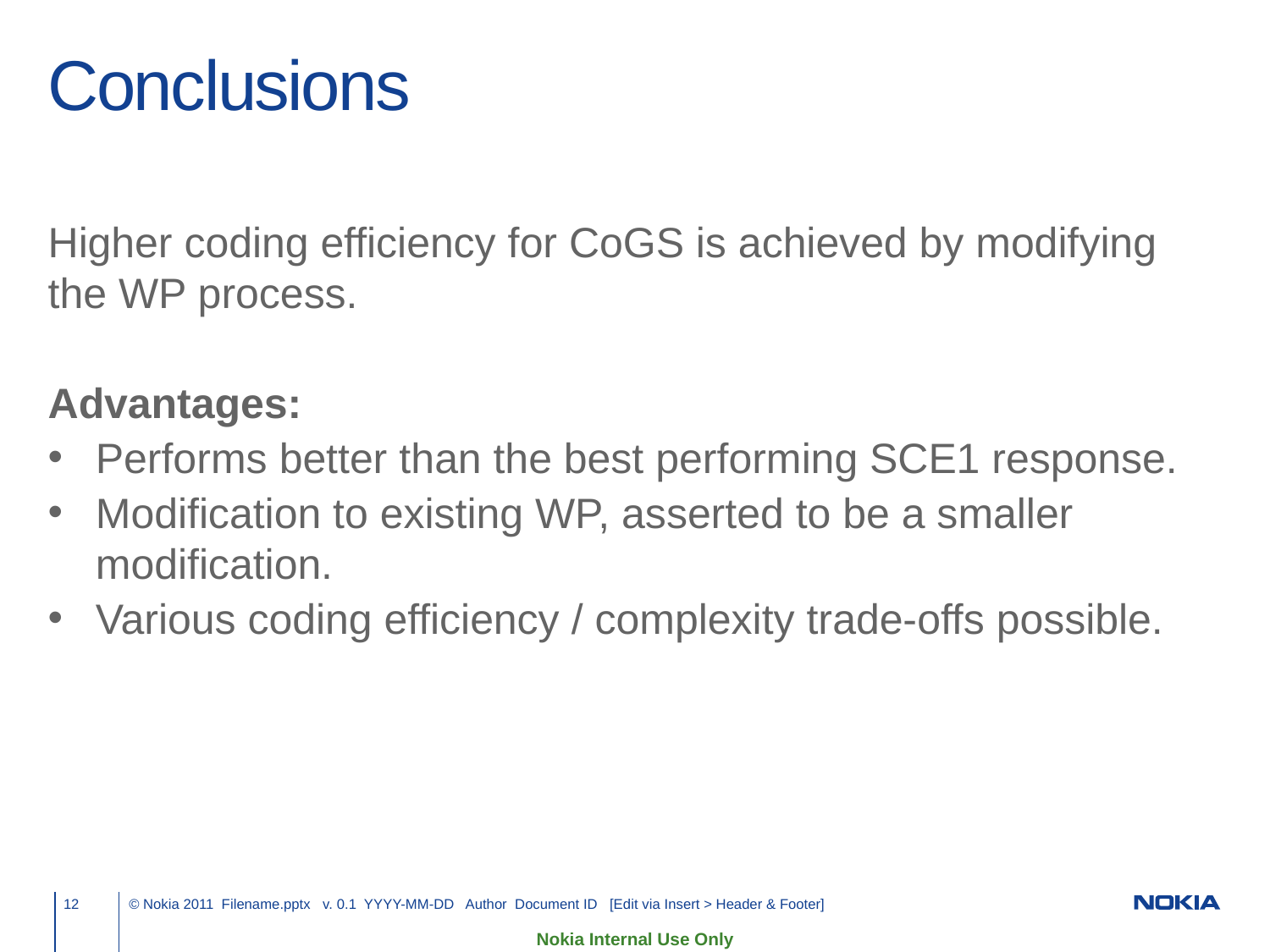

# Conclusions
Higher coding efficiency for CoGS is achieved by modifying the WP process.

Advantages:
Performs better than the best performing SCE1 response.
Modification to existing WP, asserted to be a smaller modification.
Various coding efficiency / complexity trade-offs possible.
12
© Nokia 2011  Filename.pptx   v. 0.1  YYYY-MM-DD   Author  Document ID   [Edit via Insert > Header & Footer]